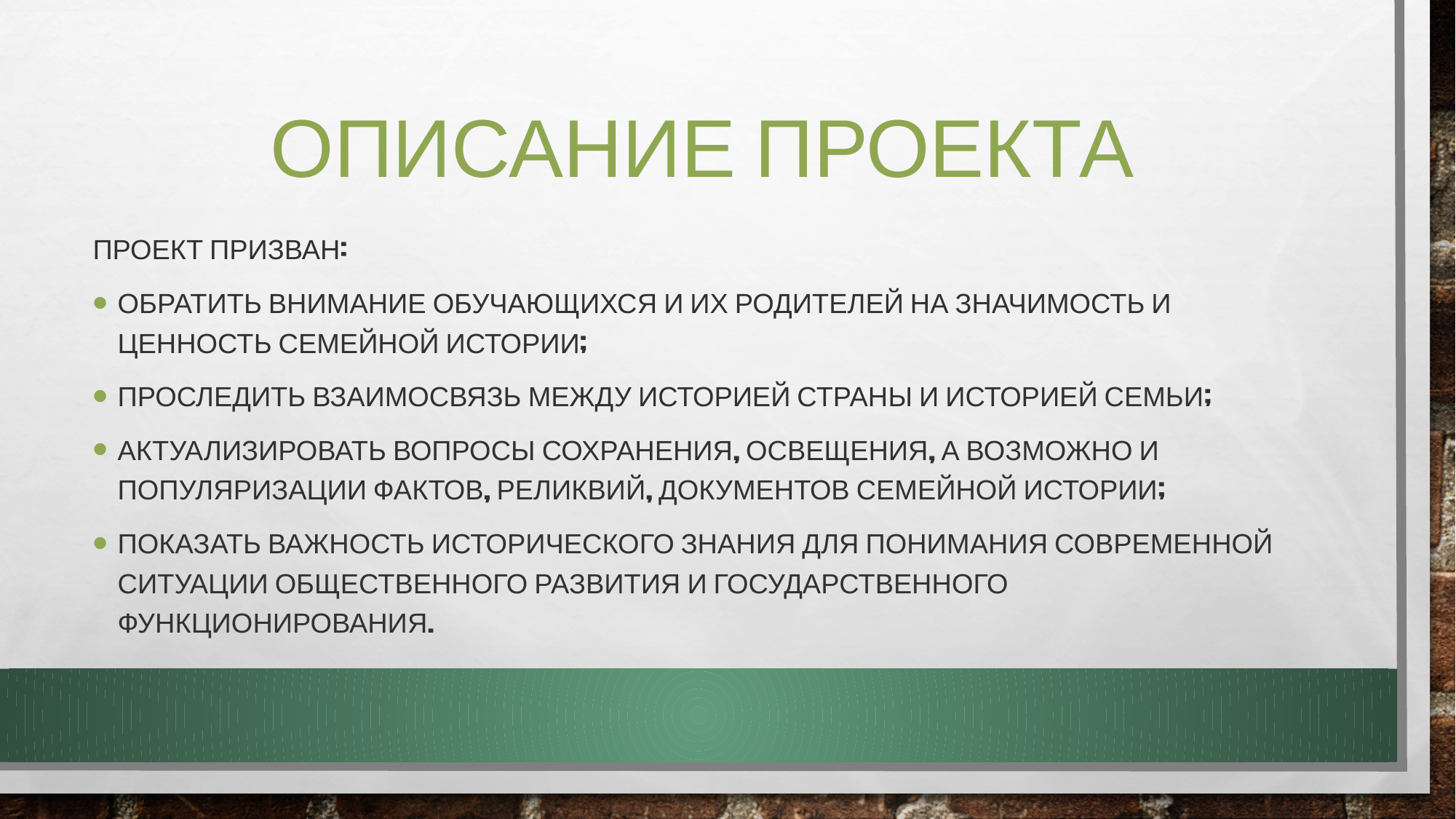

# Описание проекта
проект Призван:
Обратить внимание обучающихся и их родителей на значимость и ценность семейной истории;
ПРОСЛЕДИТЬ ВЗАИМОСВЯЗЬ МЕЖДУ ИСТОРИЕЙ СТРАНЫ И ИСТОРИЕЙ СЕМЬИ;
АКТУАЛИЗИРОВАТЬ ВОПРОСЫ СОХРАНЕНИЯ, ОСВЕЩЕНИЯ, А ВОЗМОЖНО И ПОПУЛЯРИЗАЦИИ ФАКТОВ, РЕЛИКВИЙ, ДОКУМЕНТОВ СЕМЕЙНОЙ ИСТОРИИ;
ПОКАЗАТЬ ВАЖНОСТЬ ИСТОРИЧЕСКОГО ЗНАНИЯ ДЛЯ ПОНИМАНИЯ СОВРЕМЕННОЙ СИТУАЦИИ ОБЩЕСТВЕННОГО РАЗВИТИЯ И ГОСУДАРСТВЕННОГО ФУНКЦИОНИРОВАНИЯ.